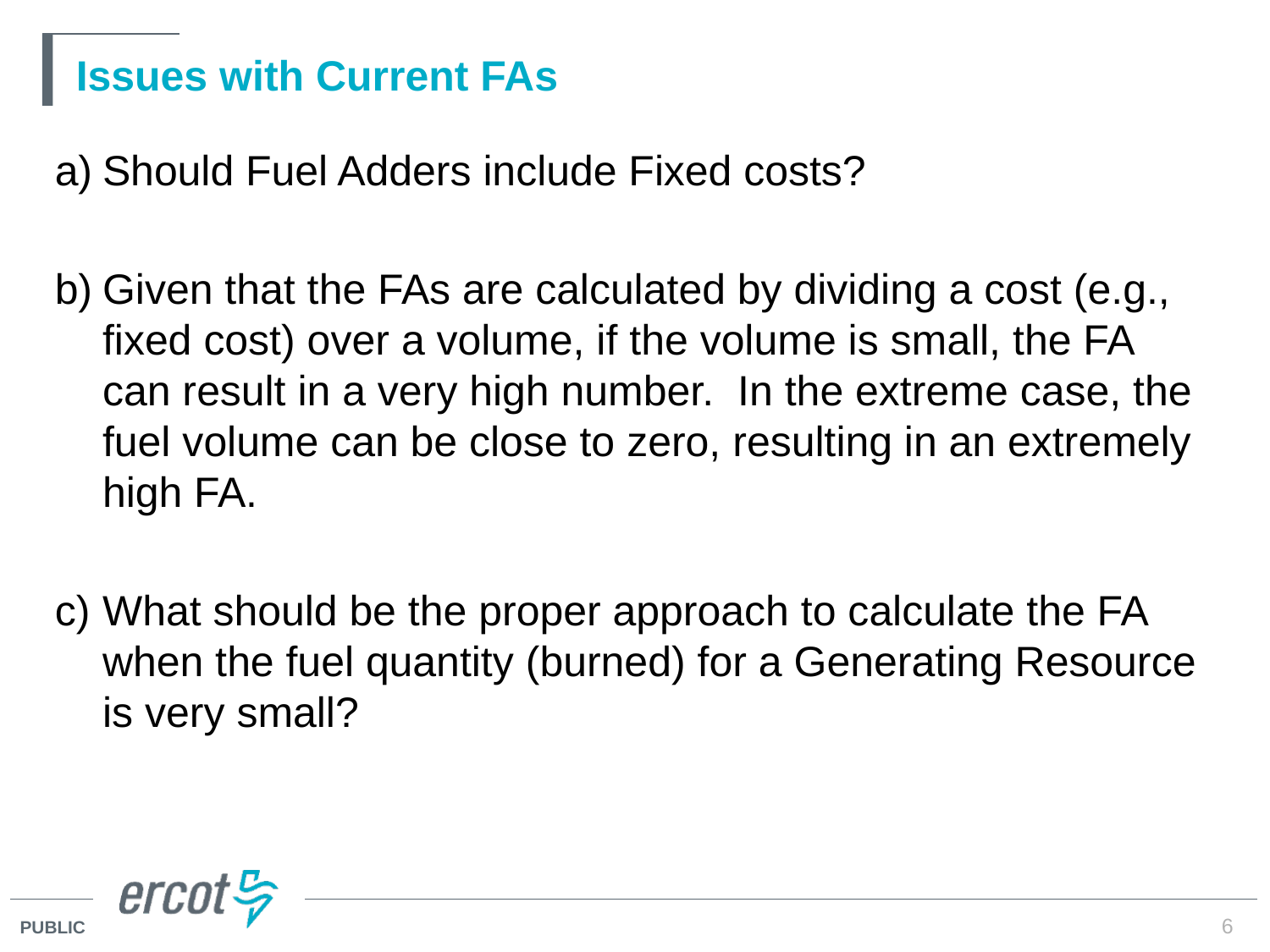

# Issues with Current FAs
Should Fuel Adders include Fixed costs?

Given that the FAs are calculated by dividing a cost (e.g., fixed cost) over a volume, if the volume is small, the FA can result in a very high number.  In the extreme case, the fuel volume can be close to zero, resulting in an extremely high FA.

What should be the proper approach to calculate the FA when the fuel quantity (burned) for a Generating Resource is very small?

6